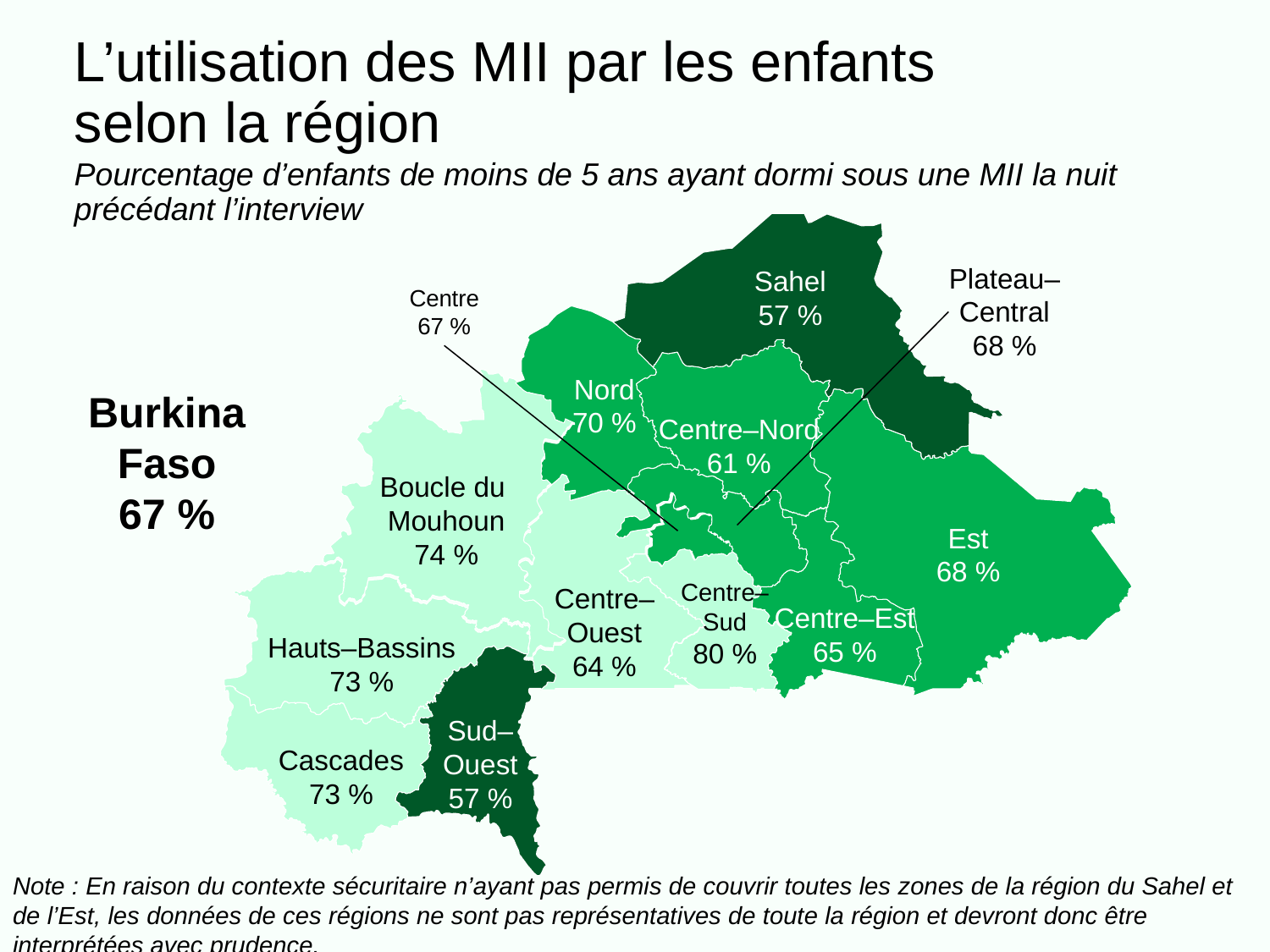

# L’utilisation des MII par les enfants selon la région
Pourcentage d’enfants de moins de 5 ans ayant dormi sous une MII la nuit précédant l’interview

Sahel
57 %
Plateau–
Central
68 %
Centre
67 %
Nord
70 %
Centre–Nord
61 %
Boucle du
Mouhoun
74 %

Est
68 %
Centre–
Sud
80 %
Centre–
Ouest
64 %
Centre–Est
65 %
Hauts–Bassins
73 %
Sud–
Ouest
57 %
Cascades
73 %
Burkina Faso
67 %
Note : En raison du contexte sécuritaire n’ayant pas permis de couvrir toutes les zones de la région du Sahel et de l’Est, les données de ces régions ne sont pas représentatives de toute la région et devront donc être interprétées avec prudence.